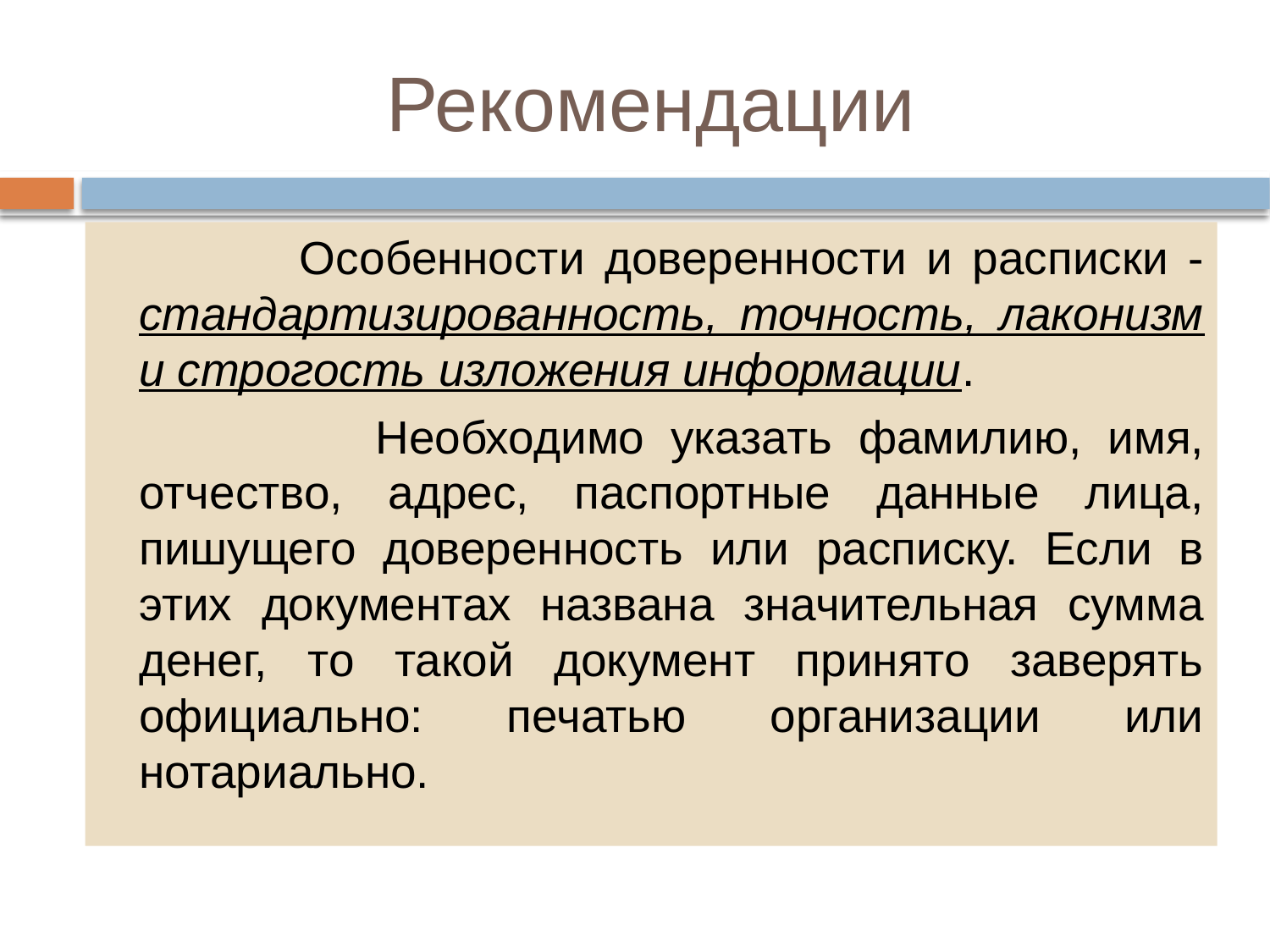

# Рекомендации
        Особенности доверенности и расписки - стандартизированность, точность, лаконизм и строгость изложения информации.
         Необходимо указать фамилию, имя, отчество, адрес, паспортные данные лица, пишущего доверенность или расписку. Если в этих документах названа значительная сумма денег, то такой документ принято заверять официально: печатью организации или нотариально.